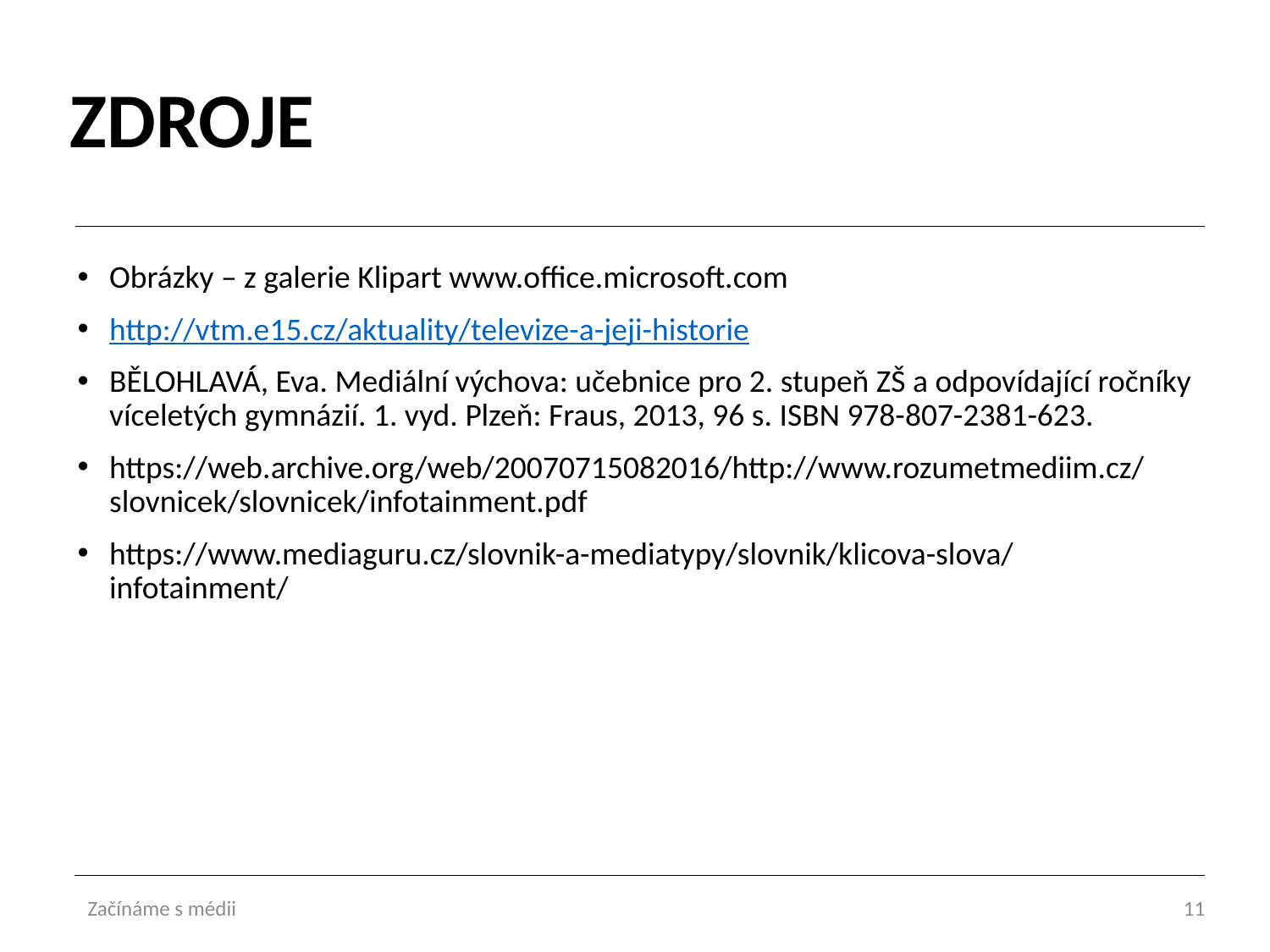

# ZDROJE
Obrázky – z galerie Klipart www.office.microsoft.com
http://vtm.e15.cz/aktuality/televize-a-jeji-historie
BĚLOHLAVÁ, Eva. Mediální výchova: učebnice pro 2. stupeň ZŠ a odpovídající ročníky víceletých gymnázií. 1. vyd. Plzeň: Fraus, 2013, 96 s. ISBN 978-807-2381-623.
https://web.archive.org/web/20070715082016/http://www.rozumetmediim.cz/slovnicek/slovnicek/infotainment.pdf
https://www.mediaguru.cz/slovnik-a-mediatypy/slovnik/klicova-slova/infotainment/

Začínáme s médii
11